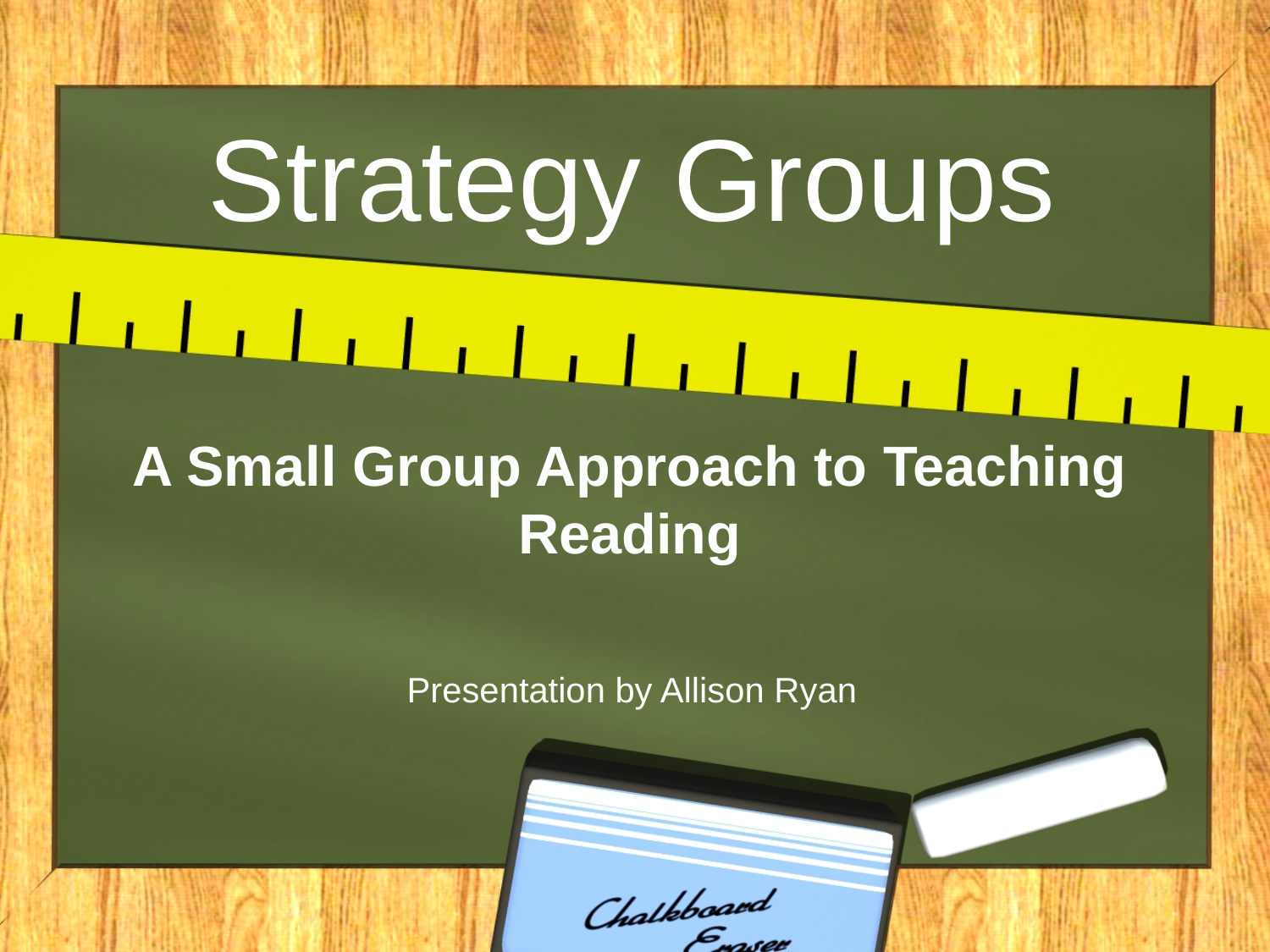

# Strategy Groups
A Small Group Approach to Teaching Reading

Presentation by Allison Ryan